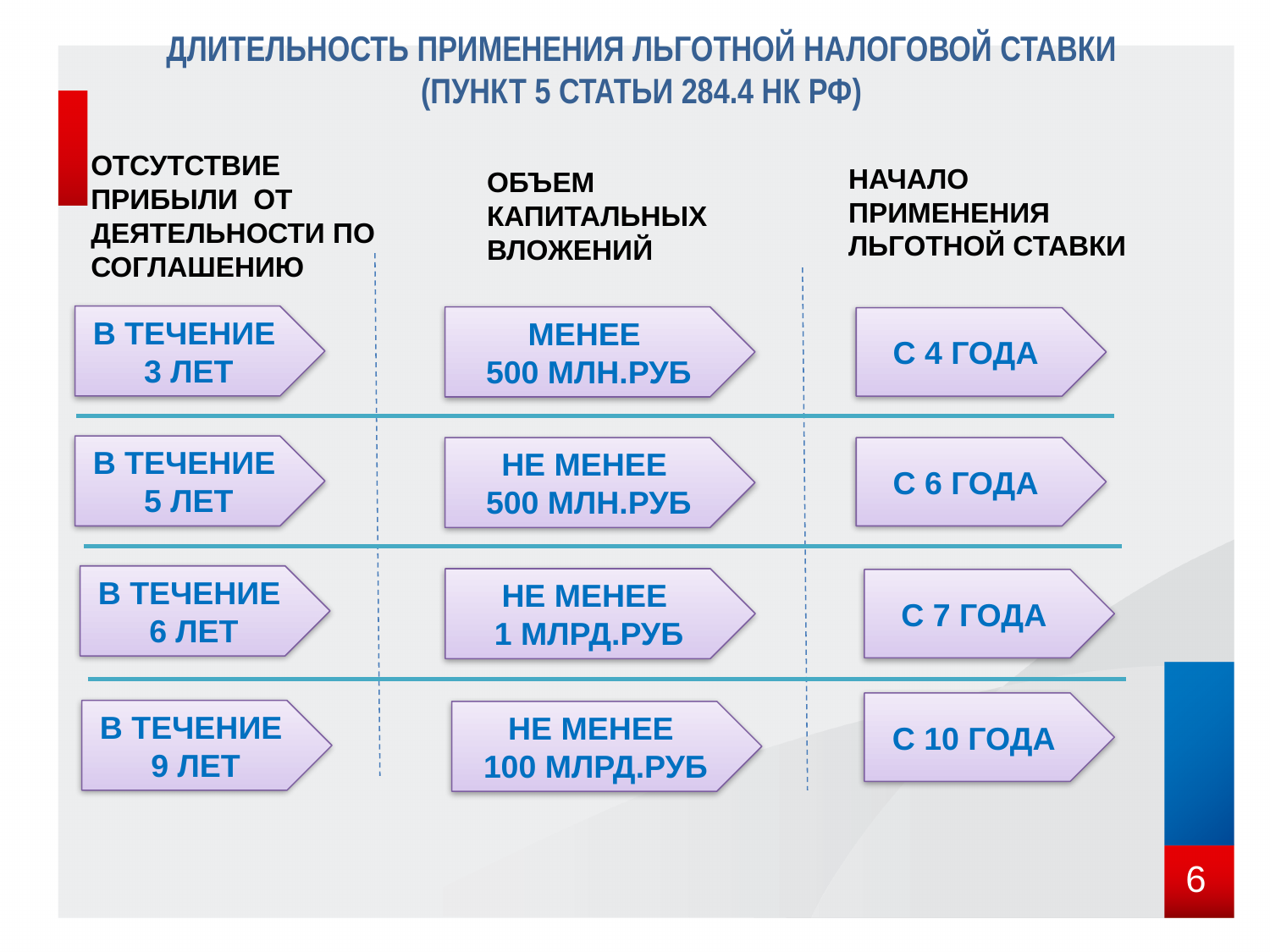

# Длительность применения льготной налоговой ставки (пункт 5 статьи 284.4 НК РФ)
НАЧАЛО ПРИМЕНЕНИЯ ЛЬГОТНОЙ СТАВКИ
ОТСУТСТВИЕ ПРИБЫЛИ  ОТ ДЕЯТЕЛЬНОСТИ ПО СОГЛАШЕНИЮ
ОБЪЕМ КАПИТАЛЬНЫХ ВЛОЖЕНИЙ
В ТЕЧЕНИЕ
3 ЛЕТ
МЕНЕЕ
500 МЛН.РУБ
С 4 ГОДА
В ТЕЧЕНИЕ
5 ЛЕТ
НЕ МЕНЕЕ
500 МЛН.РУБ
С 6 ГОДА
В ТЕЧЕНИЕ
6 ЛЕТ
НЕ МЕНЕЕ
1 МЛРД.РУБ
С 7 ГОДА
С 10 ГОДА
В ТЕЧЕНИЕ
9 ЛЕТ
НЕ МЕНЕЕ
100 МЛРД.РУБ
 6